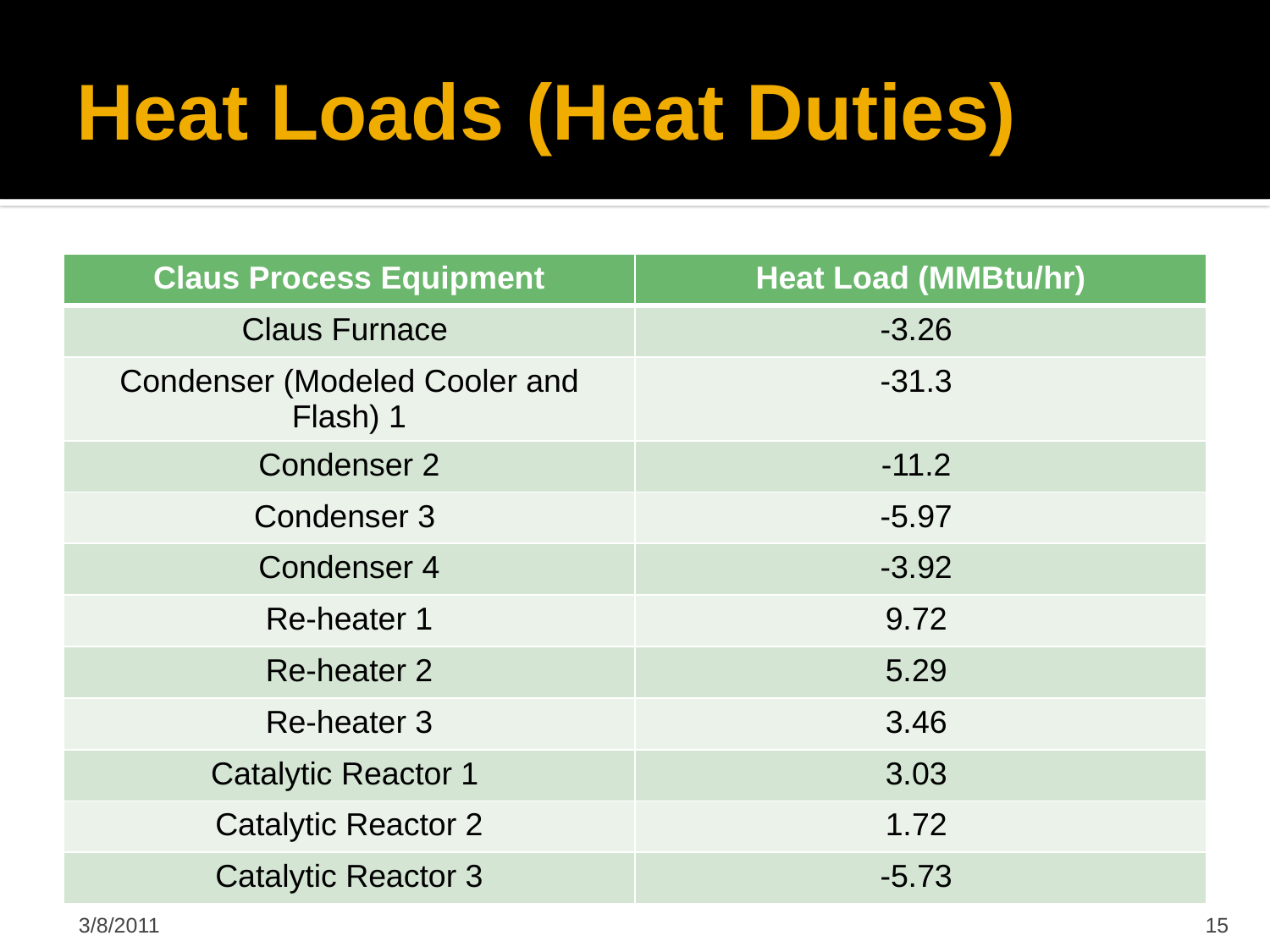

# Heat Loads (Heat Duties)
| Claus Process Equipment | Heat Load (MMBtu/hr) |
| --- | --- |
| Claus Furnace | -3.26 |
| Condenser (Modeled Cooler and Flash) 1 | -31.3 |
| Condenser 2 | -11.2 |
| Condenser 3 | -5.97 |
| Condenser 4 | -3.92 |
| Re-heater 1 | 9.72 |
| Re-heater 2 | 5.29 |
| Re-heater 3 | 3.46 |
| Catalytic Reactor 1 | 3.03 |
| Catalytic Reactor 2 | 1.72 |
| Catalytic Reactor 3 | -5.73 |
3/8/2011
15